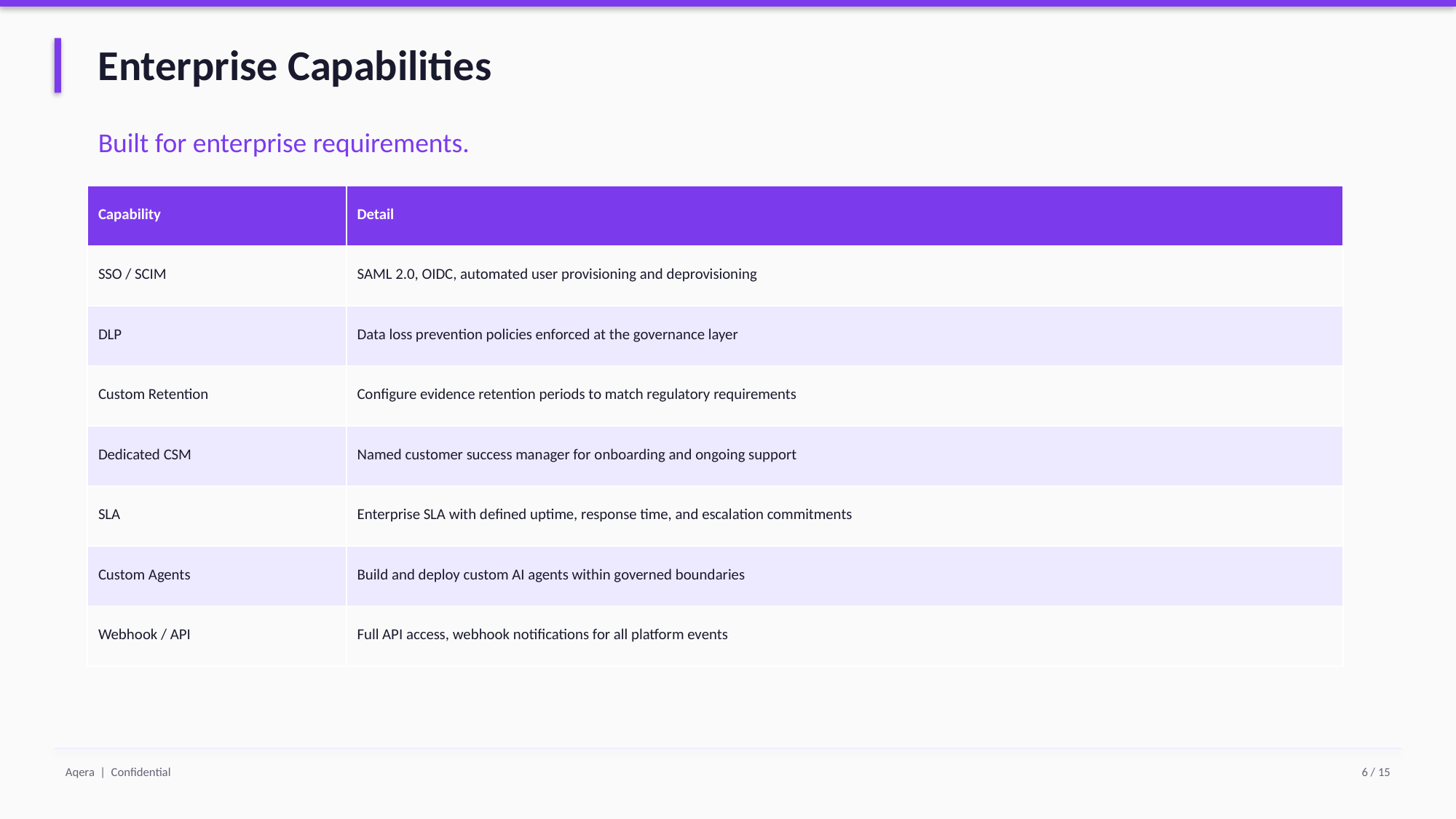

Enterprise Capabilities

Built for enterprise requirements.
| Capability | Detail |
| --- | --- |
| SSO / SCIM | SAML 2.0, OIDC, automated user provisioning and deprovisioning |
| DLP | Data loss prevention policies enforced at the governance layer |
| Custom Retention | Configure evidence retention periods to match regulatory requirements |
| Dedicated CSM | Named customer success manager for onboarding and ongoing support |
| SLA | Enterprise SLA with defined uptime, response time, and escalation commitments |
| Custom Agents | Build and deploy custom AI agents within governed boundaries |
| Webhook / API | Full API access, webhook notifications for all platform events |

Aqera  |  Confidential
6 / 15